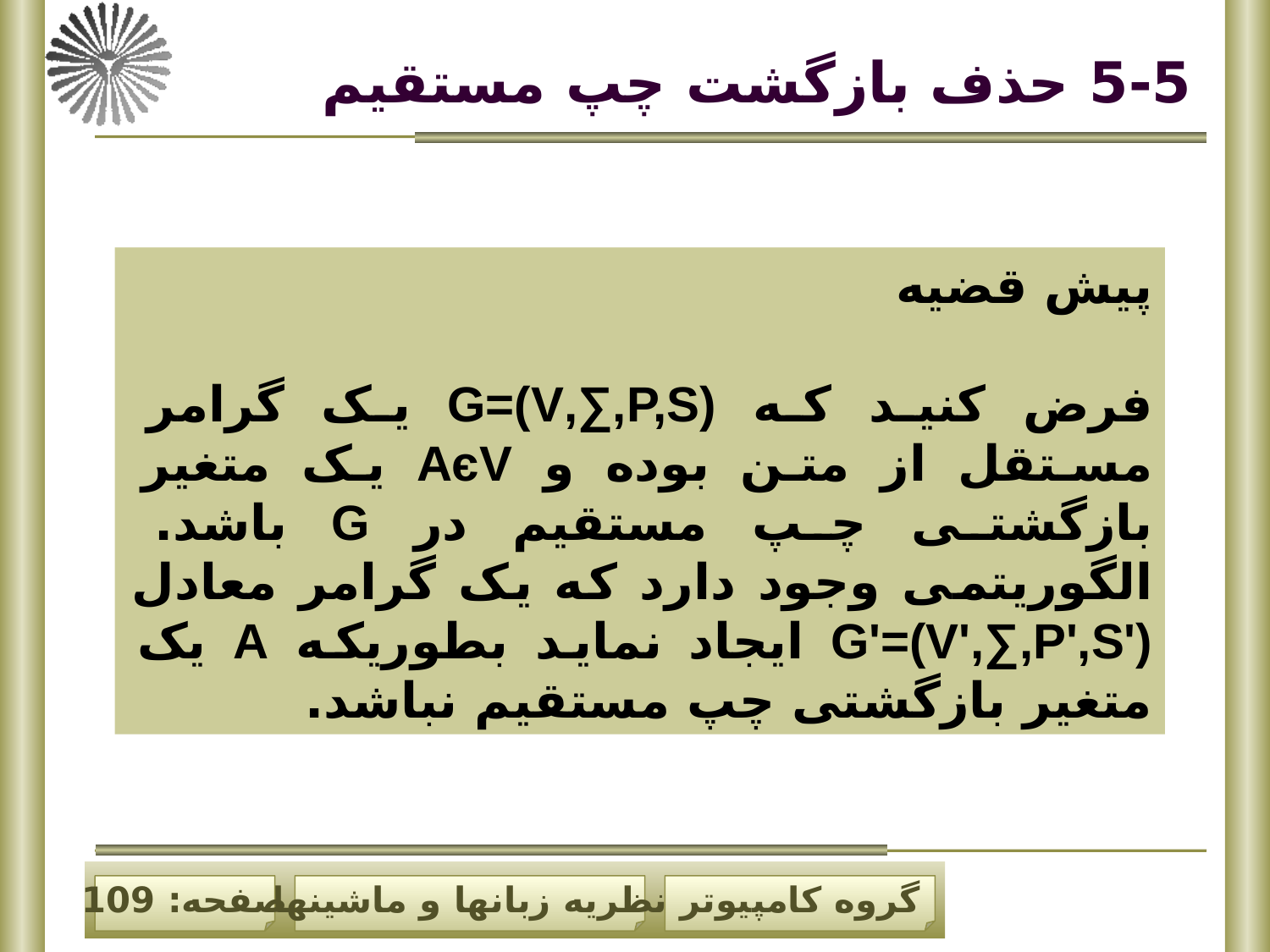

# 5-5 حذف بازگشت چپ مستقیم
پیش قضیه

فرض کنید که G=(V,∑,P,S) یک گرامر مستقل از متن بوده و AєV یک متغیر بازگشتی چپ مستقیم در G باشد. الگوریتمی وجود دارد که یک گرامر معادل G'=(V',∑,P',S') ایجاد نماید بطوریکه A یک متغیر بازگشتی چپ مستقیم نباشد.